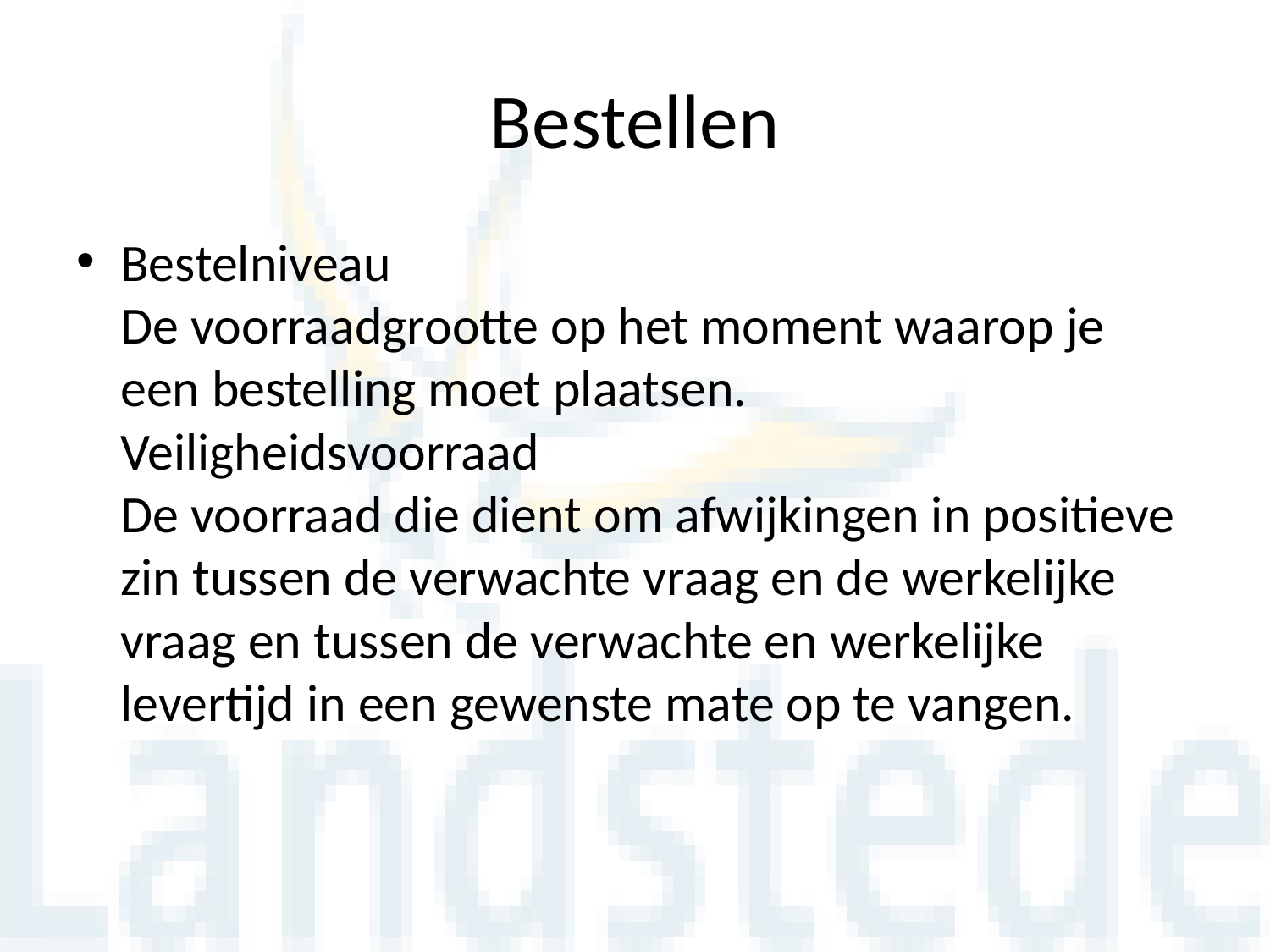

# Bestellen
Bestelniveau
De voorraadgrootte op het moment waarop je een bestelling moet plaatsen.
Veiligheidsvoorraad
De voorraad die dient om afwijkingen in positieve zin tussen de verwachte vraag en de werkelijke vraag en tussen de verwachte en werkelijke levertijd in een gewenste mate op te vangen.